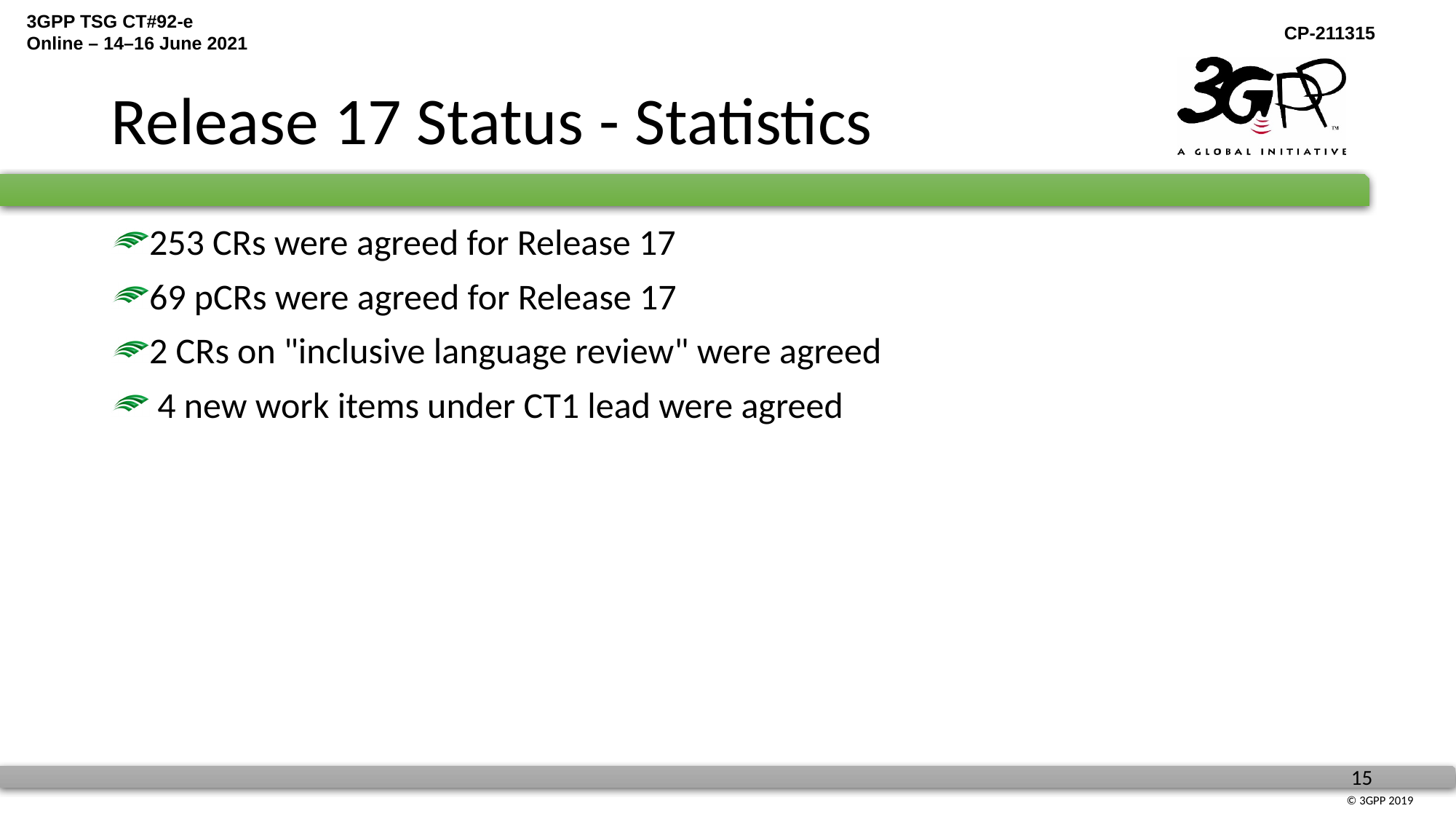

# Release 17 Status - Statistics
253 CRs were agreed for Release 17
69 pCRs were agreed for Release 17
2 CRs on "inclusive language review" were agreed
 4 new work items under CT1 lead were agreed